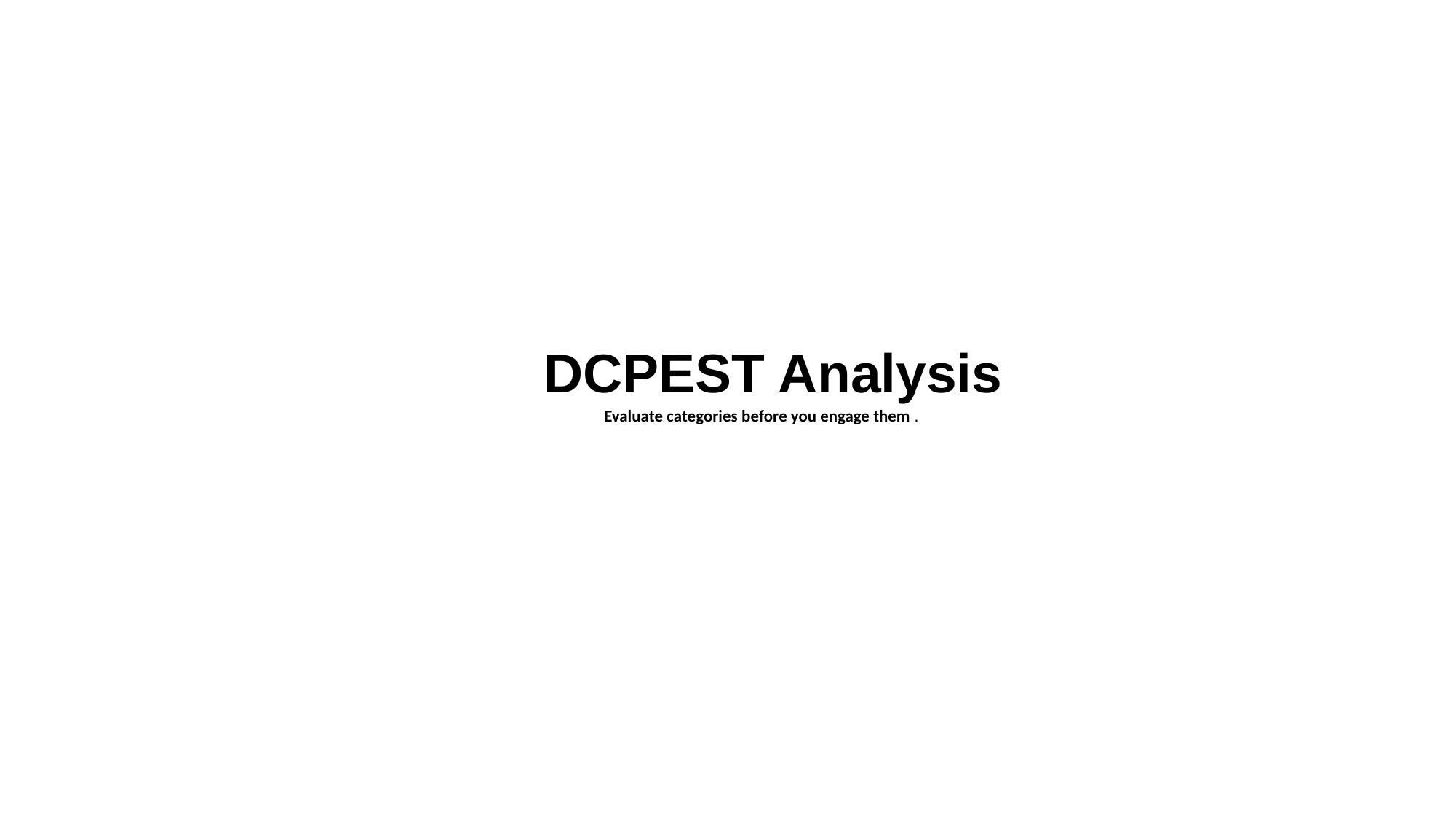

DCPEST Analysis
Evaluate categories before you engage them .